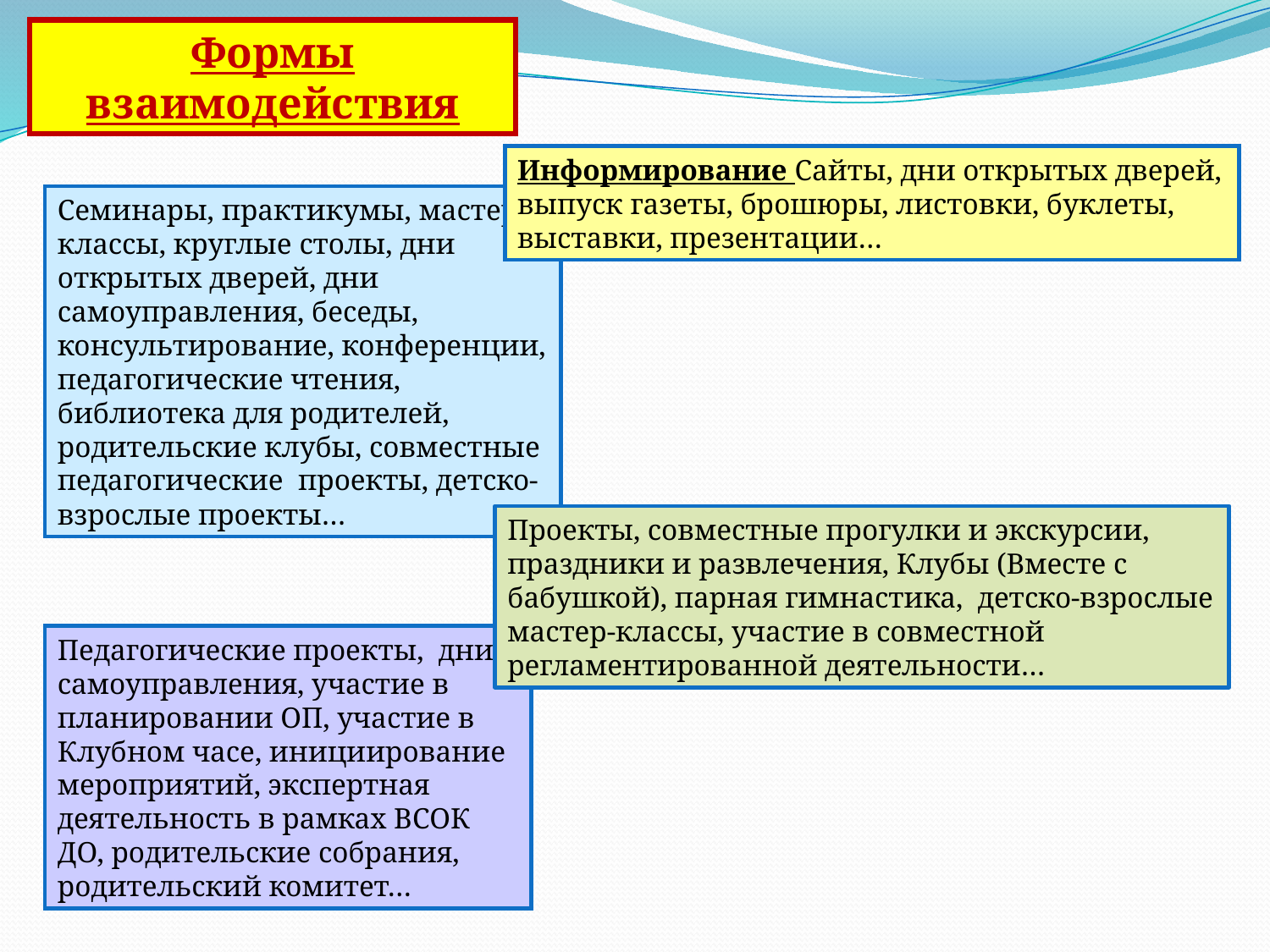

Формы взаимодействия
Информирование Сайты, дни открытых дверей, выпуск газеты, брошюры, листовки, буклеты, выставки, презентации…
Семинары, практикумы, мастер-классы, круглые столы, дни открытых дверей, дни самоуправления, беседы, консультирование, конференции, педагогические чтения, библиотека для родителей, родительские клубы, совместные педагогические  проекты, детско-взрослые проекты…
Проекты, совместные прогулки и экскурсии, праздники и развлечения, Клубы (Вместе с бабушкой), парная гимнастика,  детско-взрослые мастер-классы, участие в совместной регламентированной деятельности…
Педагогические проекты,  дни самоуправления, участие в планировании ОП, участие в Клубном часе, инициирование мероприятий, экспертная деятельность в рамках ВСОК ДО, родительские собрания, родительский комитет…